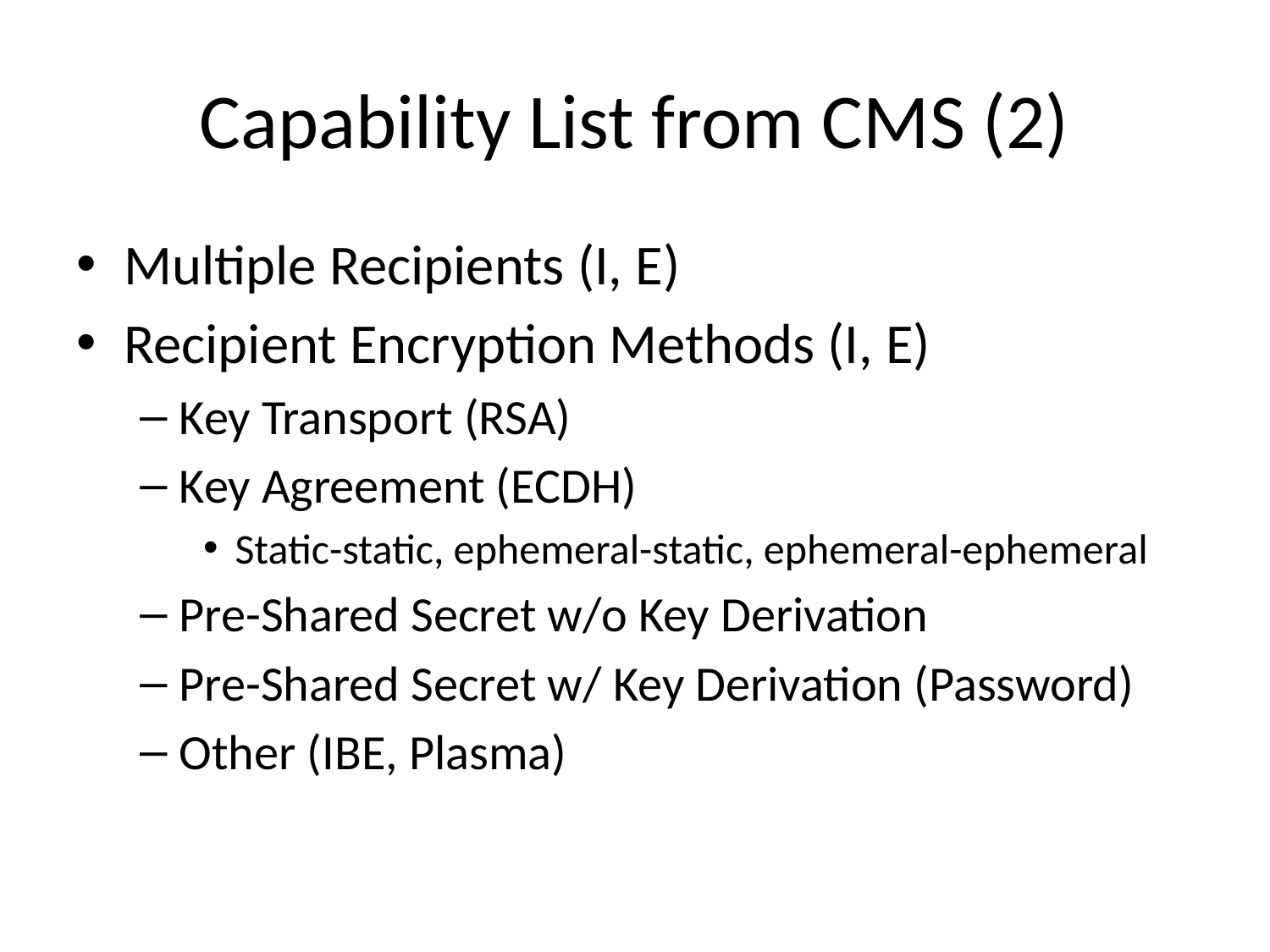

# Capability List from CMS (2)
Multiple Recipients (I, E)
Recipient Encryption Methods (I, E)
Key Transport (RSA)
Key Agreement (ECDH)
Static-static, ephemeral-static, ephemeral-ephemeral
Pre-Shared Secret w/o Key Derivation
Pre-Shared Secret w/ Key Derivation (Password)
Other (IBE, Plasma)